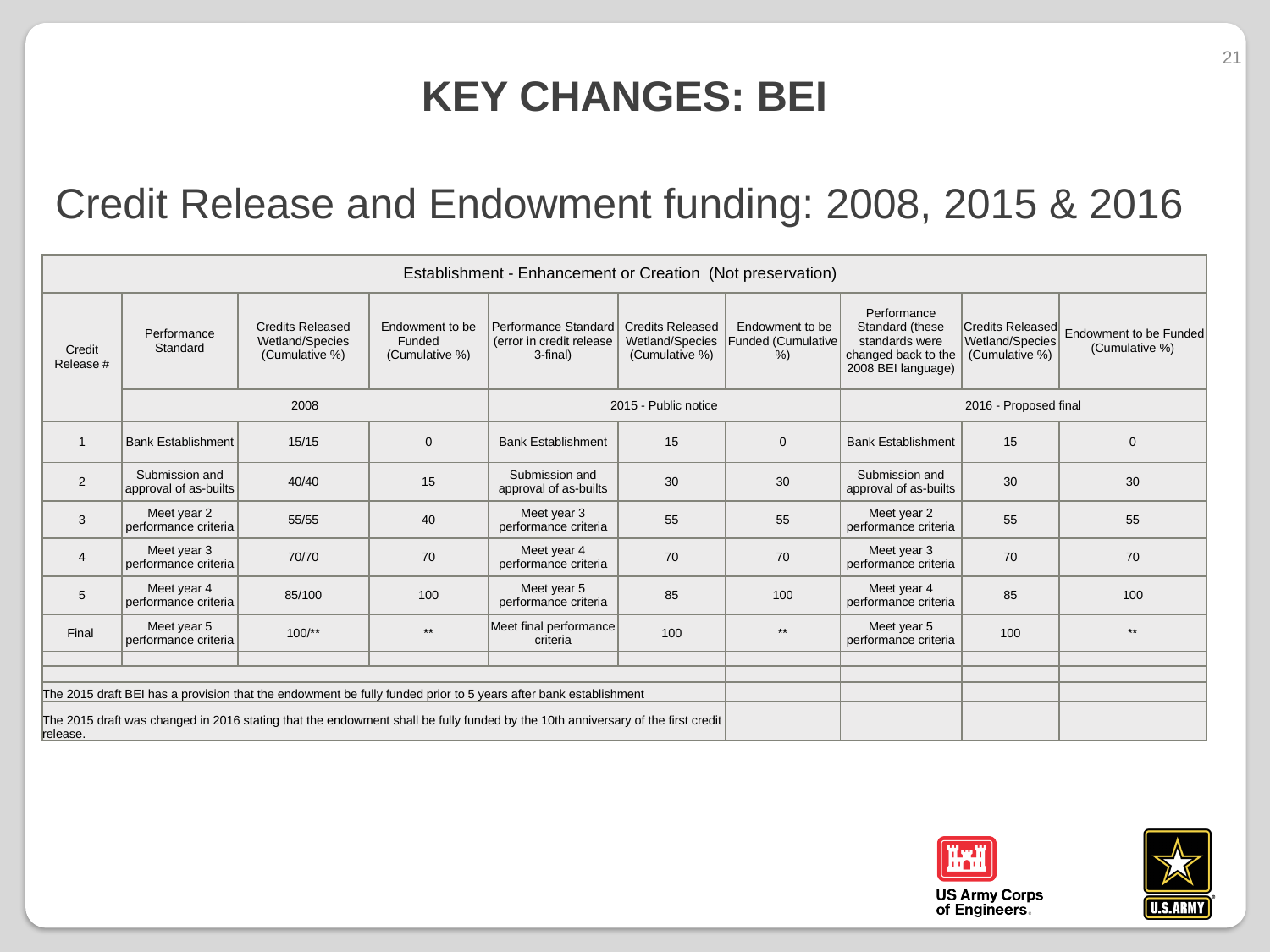

21
# Key Changes: BEI
Credit Release and Endowment funding: 2008, 2015 & 2016
| Establishment - Enhancement or Creation (Not preservation) |  |  |  |  |  |  |  |  |  |
| --- | --- | --- | --- | --- | --- | --- | --- | --- | --- |
| Credit Release # | Performance Standard | Credits Released Wetland/Species (Cumulative %) | Endowment to be Funded (Cumulative %) | Performance Standard (error in credit release 3-final) | Credits Released Wetland/Species (Cumulative %) | Endowment to be Funded (Cumulative %) | Performance Standard (these standards were changed back to the 2008 BEI language) | Credits Released Wetland/Species (Cumulative %) | Endowment to be Funded (Cumulative %) |
|  | 2008 |  |  | 2015 - Public notice |  |  | 2016 - Proposed final |  |  |
| 1 | Bank Establishment | 15/15 | 0 | Bank Establishment | 15 | 0 | Bank Establishment | 15 | 0 |
| 2 | Submission and approval of as-builts | 40/40 | 15 | Submission and approval of as-builts | 30 | 30 | Submission and approval of as-builts | 30 | 30 |
| 3 | Meet year 2 performance criteria | 55/55 | 40 | Meet year 3 performance criteria | 55 | 55 | Meet year 2 performance criteria | 55 | 55 |
| 4 | Meet year 3 performance criteria | 70/70 | 70 | Meet year 4 performance criteria | 70 | 70 | Meet year 3 performance criteria | 70 | 70 |
| 5 | Meet year 4 performance criteria | 85/100 | 100 | Meet year 5 performance criteria | 85 | 100 | Meet year 4 performance criteria | 85 | 100 |
| Final | Meet year 5 performance criteria | 100/\*\* | \*\* | Meet final performance criteria | 100 | \*\* | Meet year 5 performance criteria | 100 | \*\* |
|  |  |  |  |  |  |  |  |  |  |
|  |  |  |  |  |  |  |  |  |  |
| The 2015 draft BEI has a provision that the endowment be fully funded prior to 5 years after bank establishment |  |  |  |  |  |  |  |  |  |
| The 2015 draft was changed in 2016 stating that the endowment shall be fully funded by the 10th anniversary of the first credit release. |  |  |  |  |  |  |  |  |  |